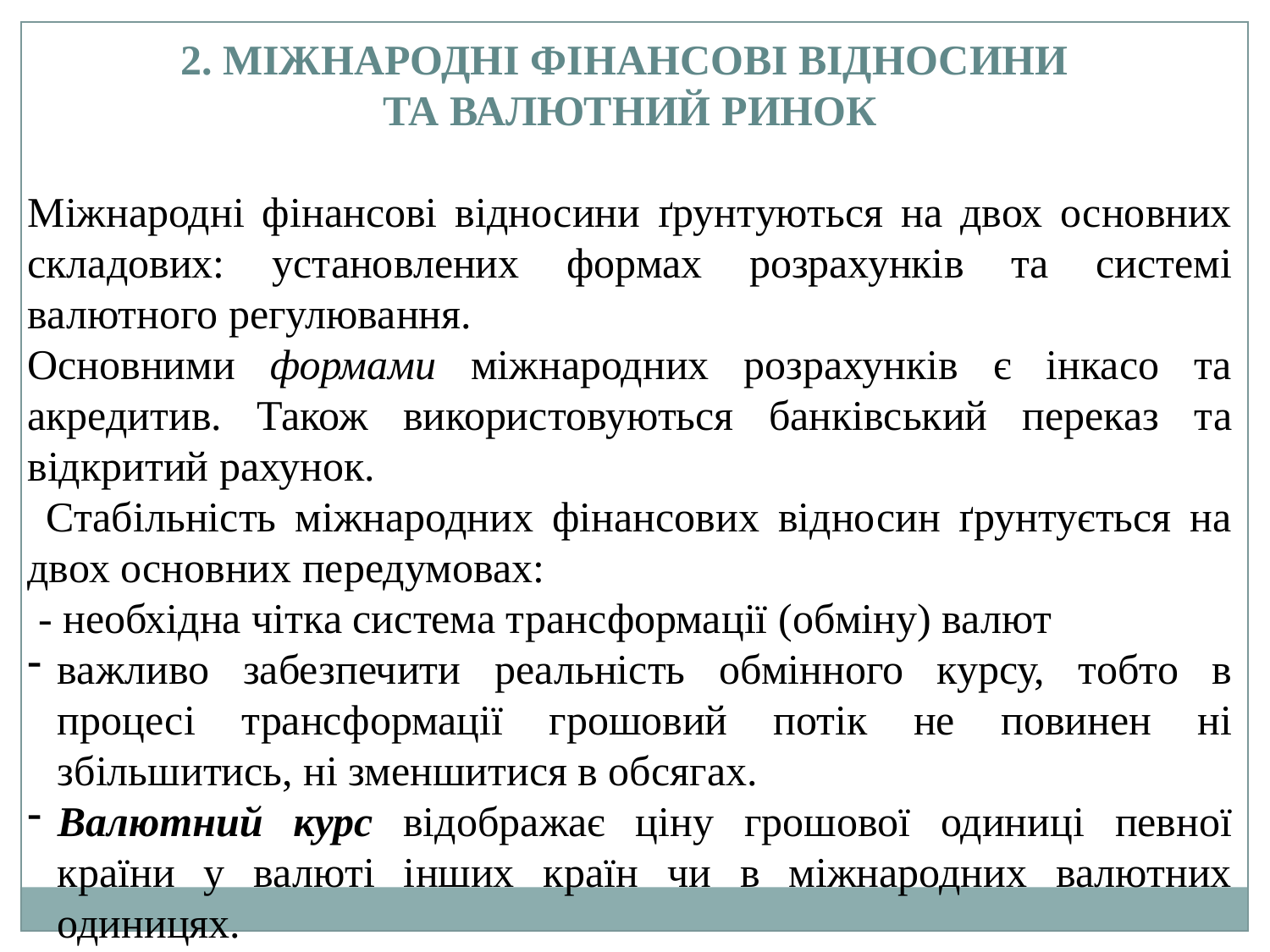

2. МІЖНАРОДНІ ФІНАНСОВІ ВІДНОСИНИ
ТА ВАЛЮТНИЙ РИНОК

Міжнародні фінансові відносини ґрунтуються на двох основних складових: установлених формах розрахунків та системі валютного регулювання.
Основними формами міжнародних розрахунків є інкасо та акредитив. Також використовуються банківський переказ та відкритий рахунок.
 Стабільність міжнародних фінансових відносин ґрунтується на двох основних передумовах:
 - необхідна чітка система трансформації (обміну) валют
важливо забезпечити реальність обмінного курсу, тобто в процесі трансформації грошовий потік не повинен ні збільшитись, ні зменшитися в обсягах.
Валютний курс відображає ціну грошової одиниці певної країни у валюті інших країн чи в міжнародних валютних одиницях.